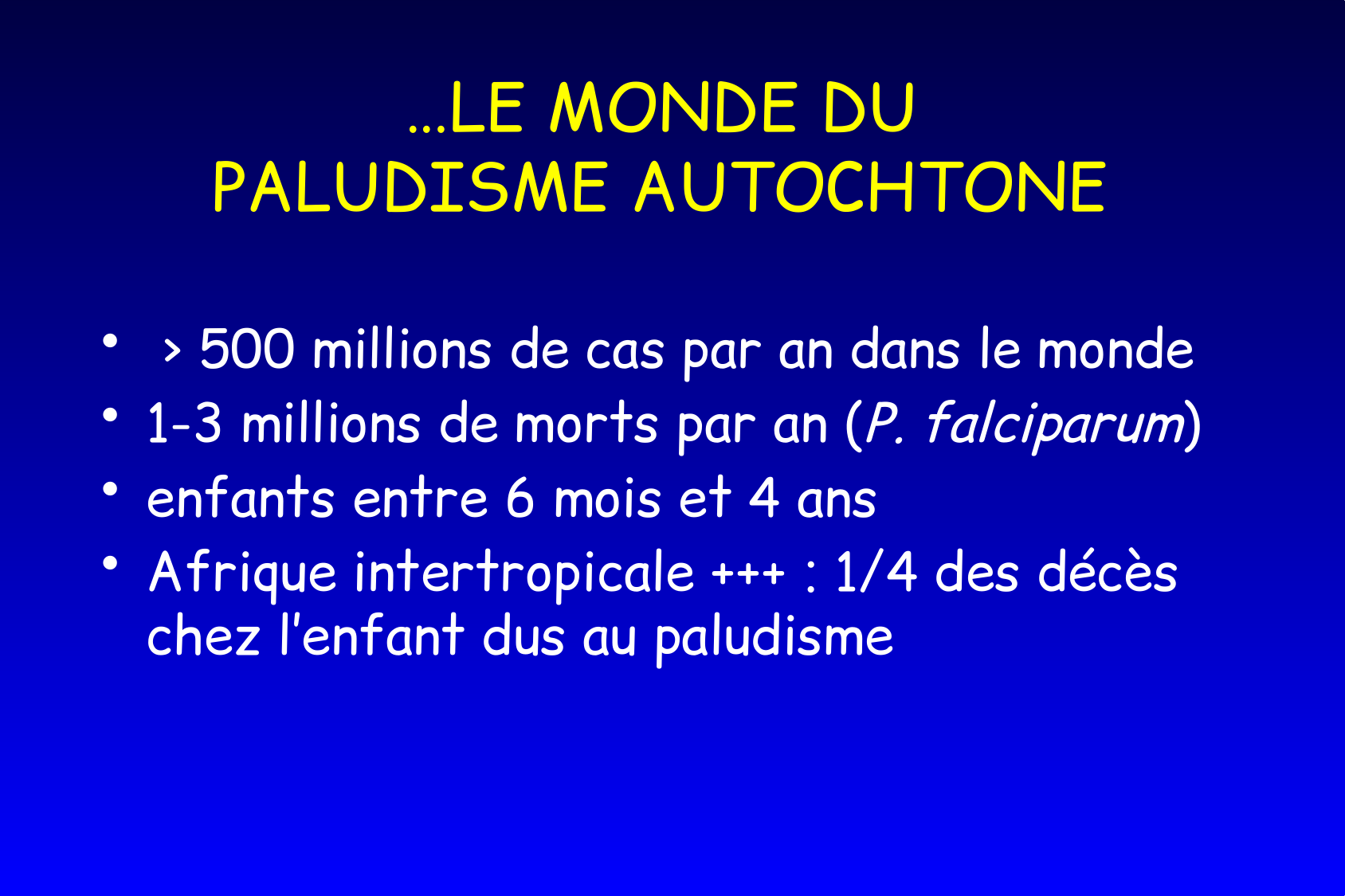

# …LE MONDE DU PALUDISME AUTOCHTONE
 > 500 millions de cas par an dans le monde
1-3 millions de morts par an (P. falciparum)
enfants entre 6 mois et 4 ans
Afrique intertropicale +++ : 1/4 des décès chez l’enfant dus au paludisme